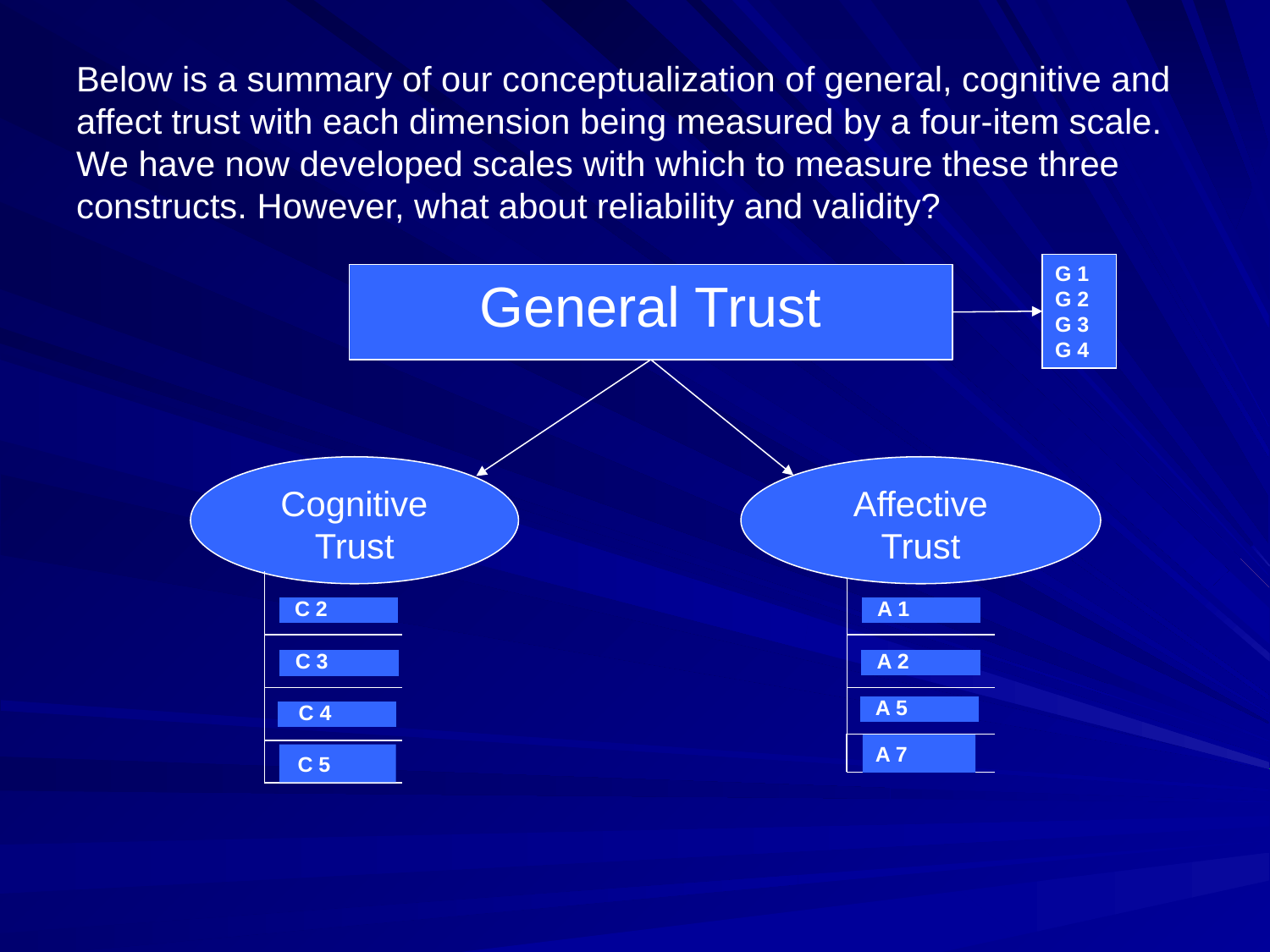

# Below is a summary of our conceptualization of general, cognitive and affect trust with each dimension being measured by a four-item scale. We have now developed scales with which to measure these three constructs. However, what about reliability and validity?
G 1
G 2
G 3
G 4
General Trust
Cognitive
Trust
Affective
Trust
| C 2 |
| --- |
| A 1 |
| --- |
| C 3 |
| --- |
| A 2 |
| --- |
| A 5 |
| --- |
| C 4 |
| --- |
A 7
 C 5